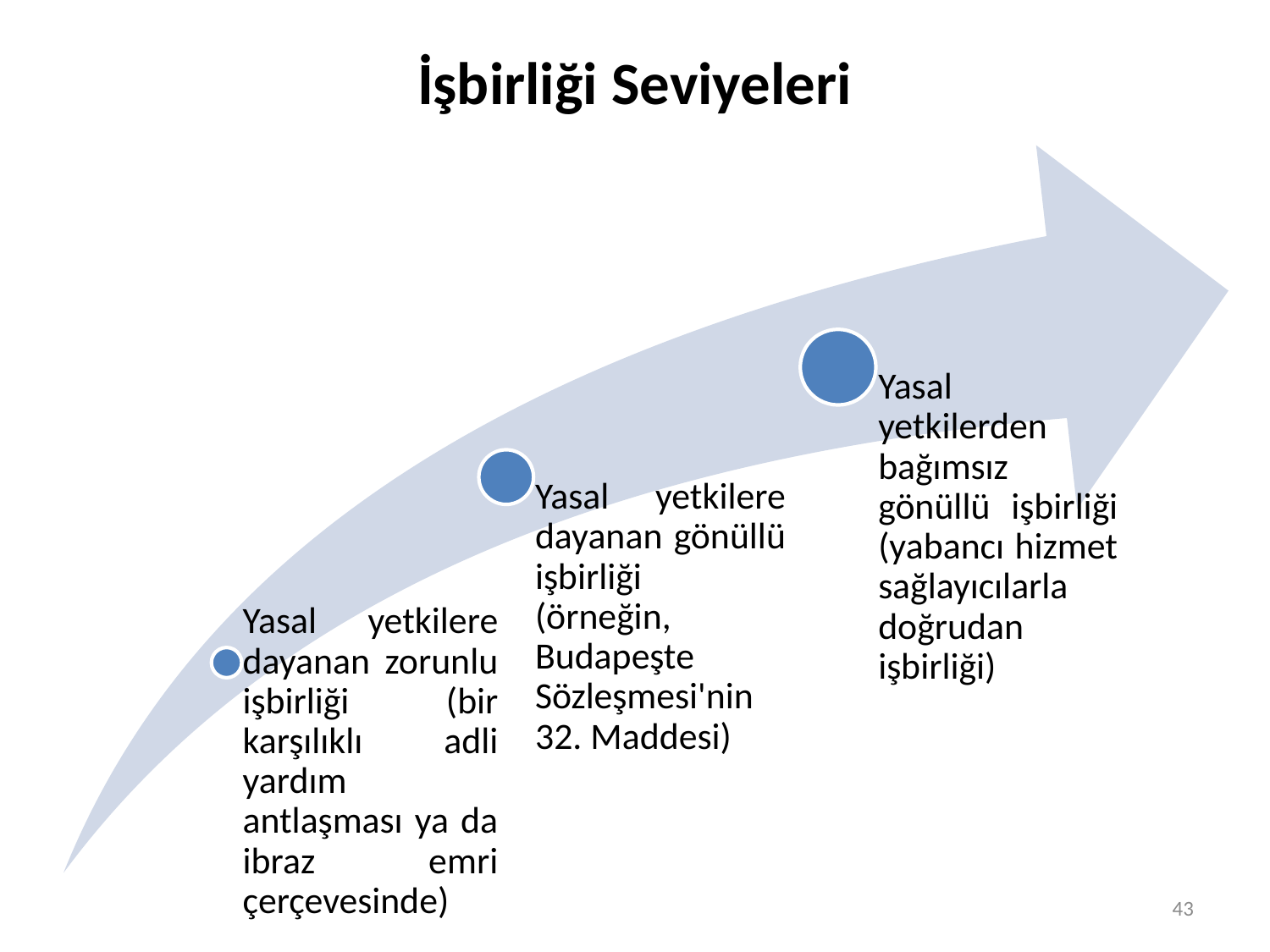

# İşbirliği Seviyeleri
Yasal yetkilere dayanan zorunlu işbirliği (bir karşılıklı adli yardım antlaşması ya da ibraz emri çerçevesinde)
Yasal yetkilere dayanan gönüllü işbirliği (örneğin, Budapeşte Sözleşmesi'nin 32. Maddesi)
Yasal yetkilerden bağımsız gönüllü işbirliği (yabancı hizmet sağlayıcılarla doğrudan işbirliği)
43